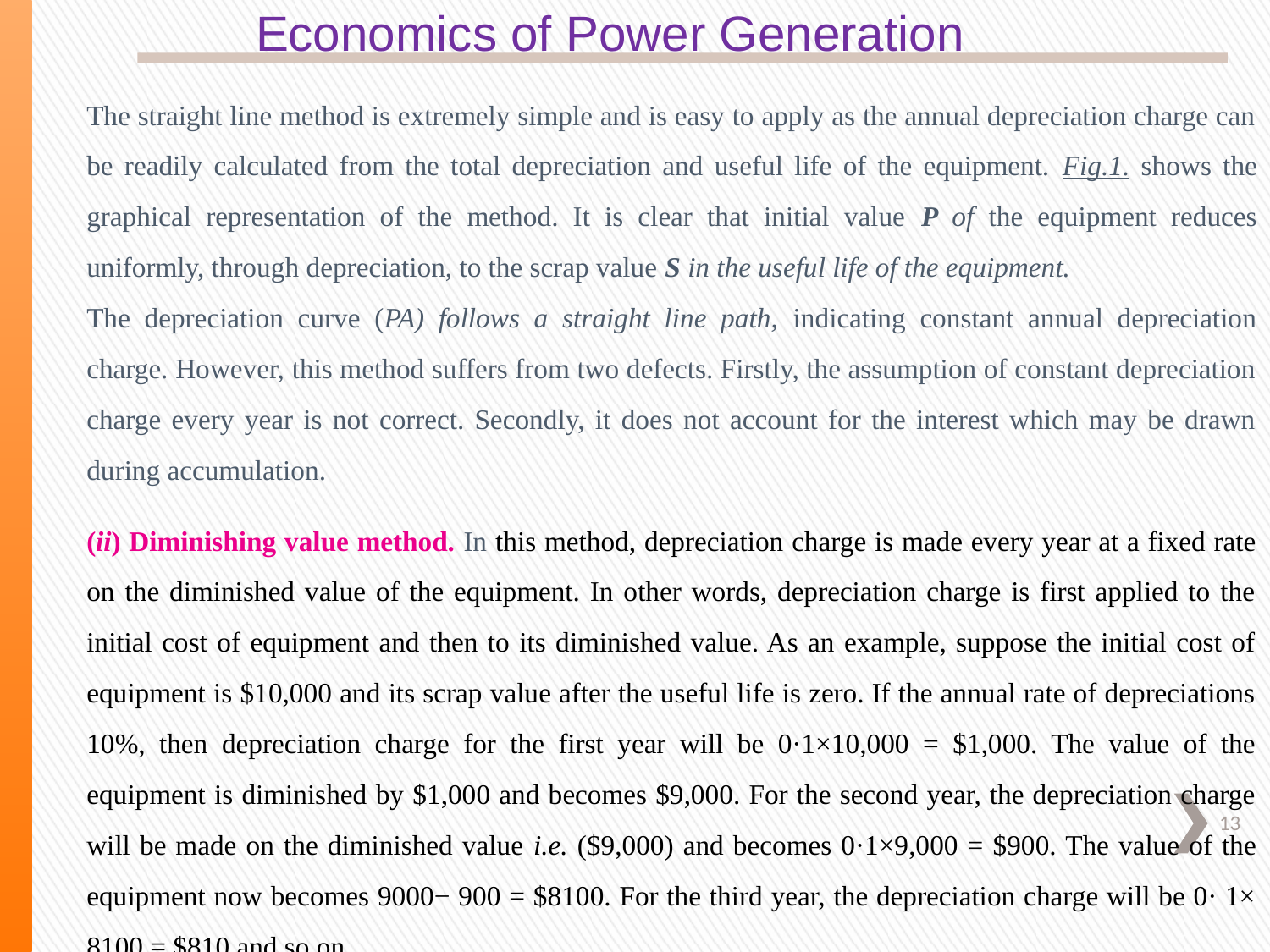

Economics of Power Generation

The straight line method is extremely simple and is easy to apply as the annual depreciation charge can be readily calculated from the total depreciation and useful life of the equipment. Fig.1. shows the graphical representation of the method. It is clear that initial value P of the equipment reduces uniformly, through depreciation, to the scrap value S in the useful life of the equipment.
The depreciation curve (PA) follows a straight line path, indicating constant annual depreciation charge. However, this method suffers from two defects. Firstly, the assumption of constant depreciation charge every year is not correct. Secondly, it does not account for the interest which may be drawn during accumulation.
(ii) Diminishing value method. In this method, depreciation charge is made every year at a fixed rate on the diminished value of the equipment. In other words, depreciation charge is first applied to the initial cost of equipment and then to its diminished value. As an example, suppose the initial cost of equipment is $10,000 and its scrap value after the useful life is zero. If the annual rate of depreciations 10%, then depreciation charge for the first year will be 0·1×10,000 = $1,000. The value of the equipment is diminished by $1,000 and becomes $9,000. For the second year, the depreciation charge will be made on the diminished value i.e. ($9,000) and becomes 0·1×9,000 = $900. The value of the equipment now becomes 9000− 900 = $8100. For the third year, the depreciation charge will be 0· 1× 8100 = $810 and so on.

13